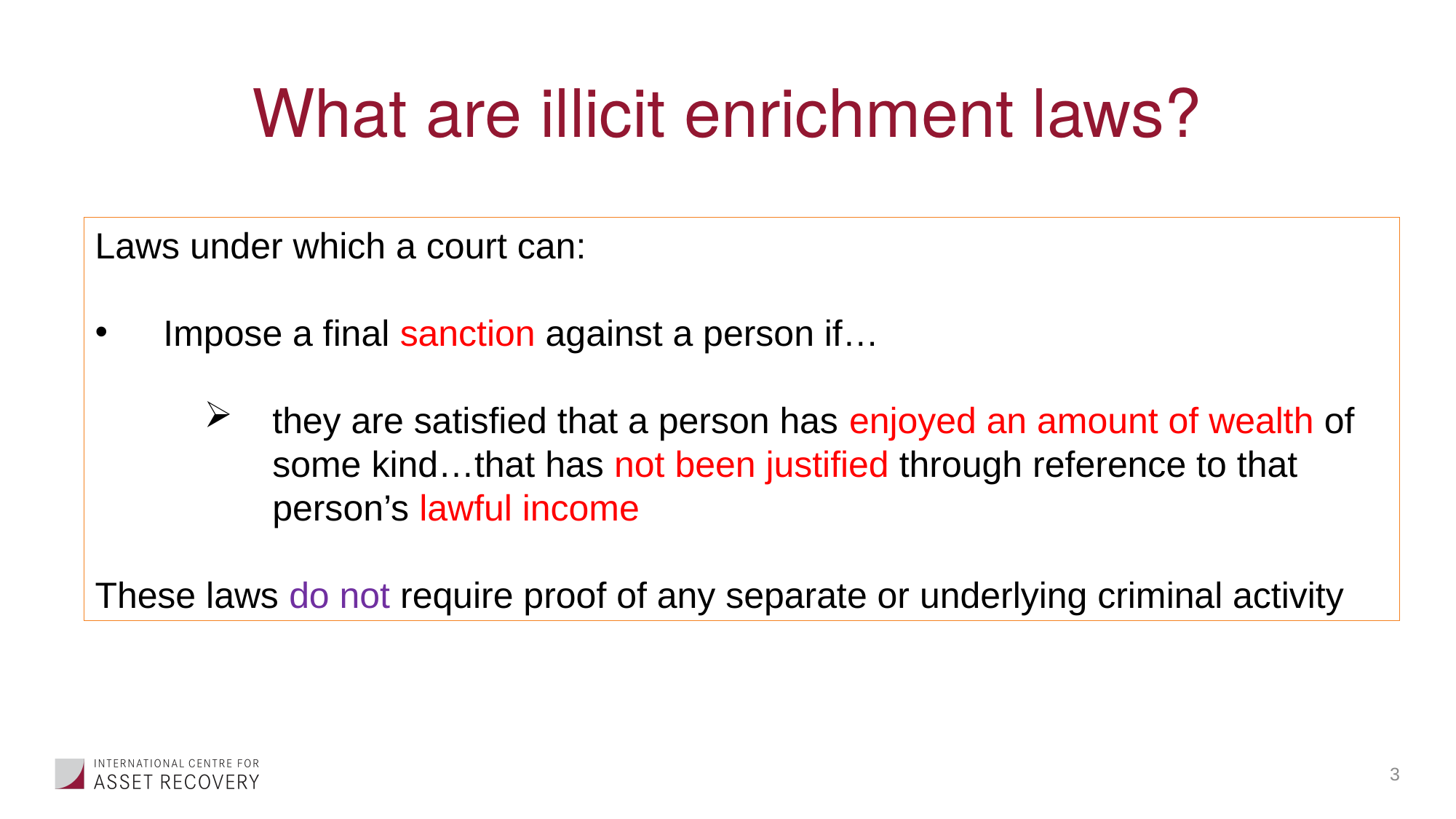

# What are illicit enrichment laws?
Laws under which a court can:

Impose a final sanction against a person if…

they are satisfied that a person has enjoyed an amount of wealth of some kind…that has not been justified through reference to that person’s lawful income

These laws do not require proof of any separate or underlying criminal activity
3